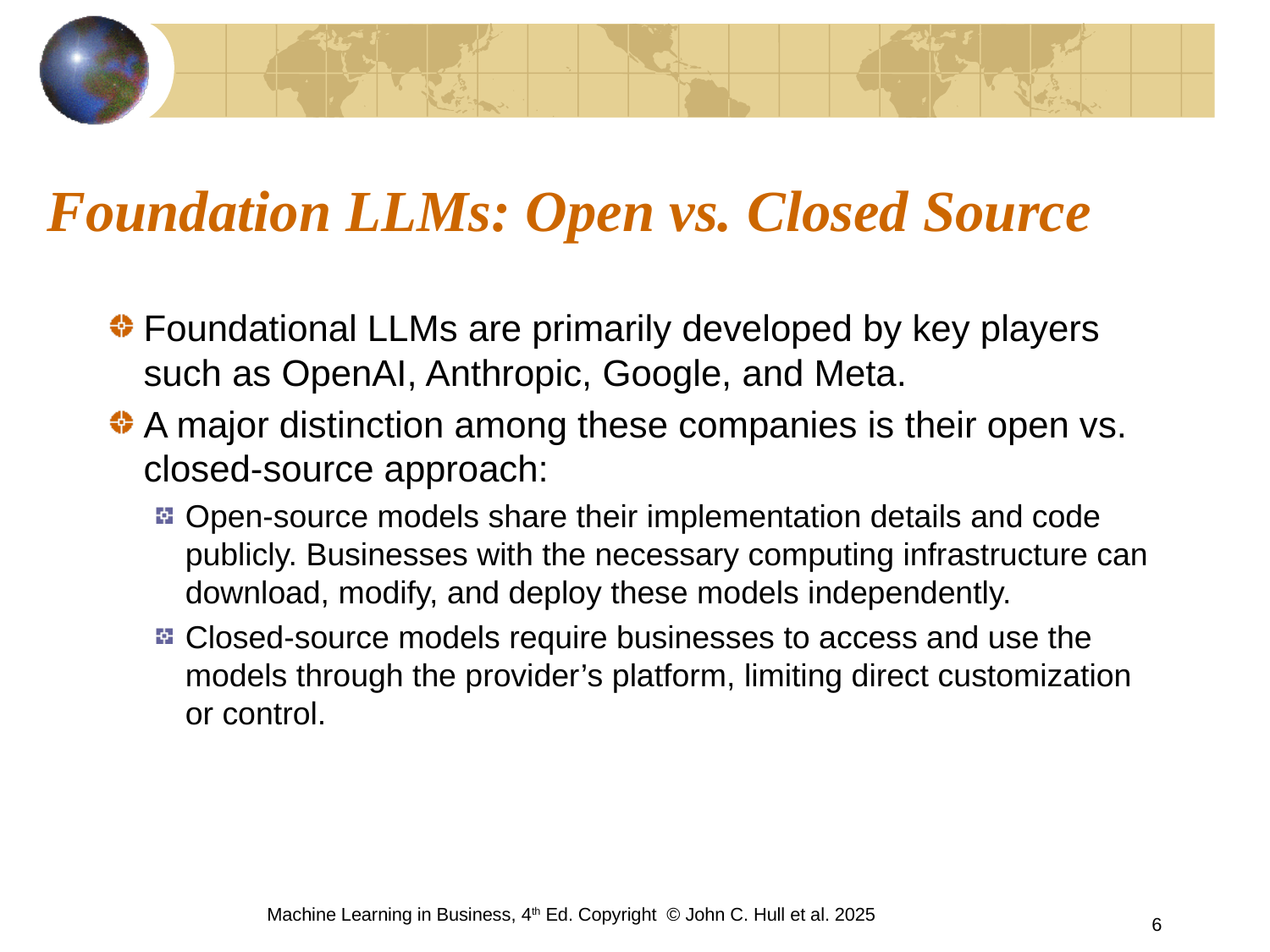

# Foundation LLMs: Open vs. Closed Source
Foundational LLMs are primarily developed by key players such as OpenAI, Anthropic, Google, and Meta.
A major distinction among these companies is their open vs. closed-source approach:
Open-source models share their implementation details and code publicly. Businesses with the necessary computing infrastructure can download, modify, and deploy these models independently.
Closed-source models require businesses to access and use the models through the provider’s platform, limiting direct customization or control.
Machine Learning in Business, 4th Ed. Copyright  © John C. Hull et al. 2025
6